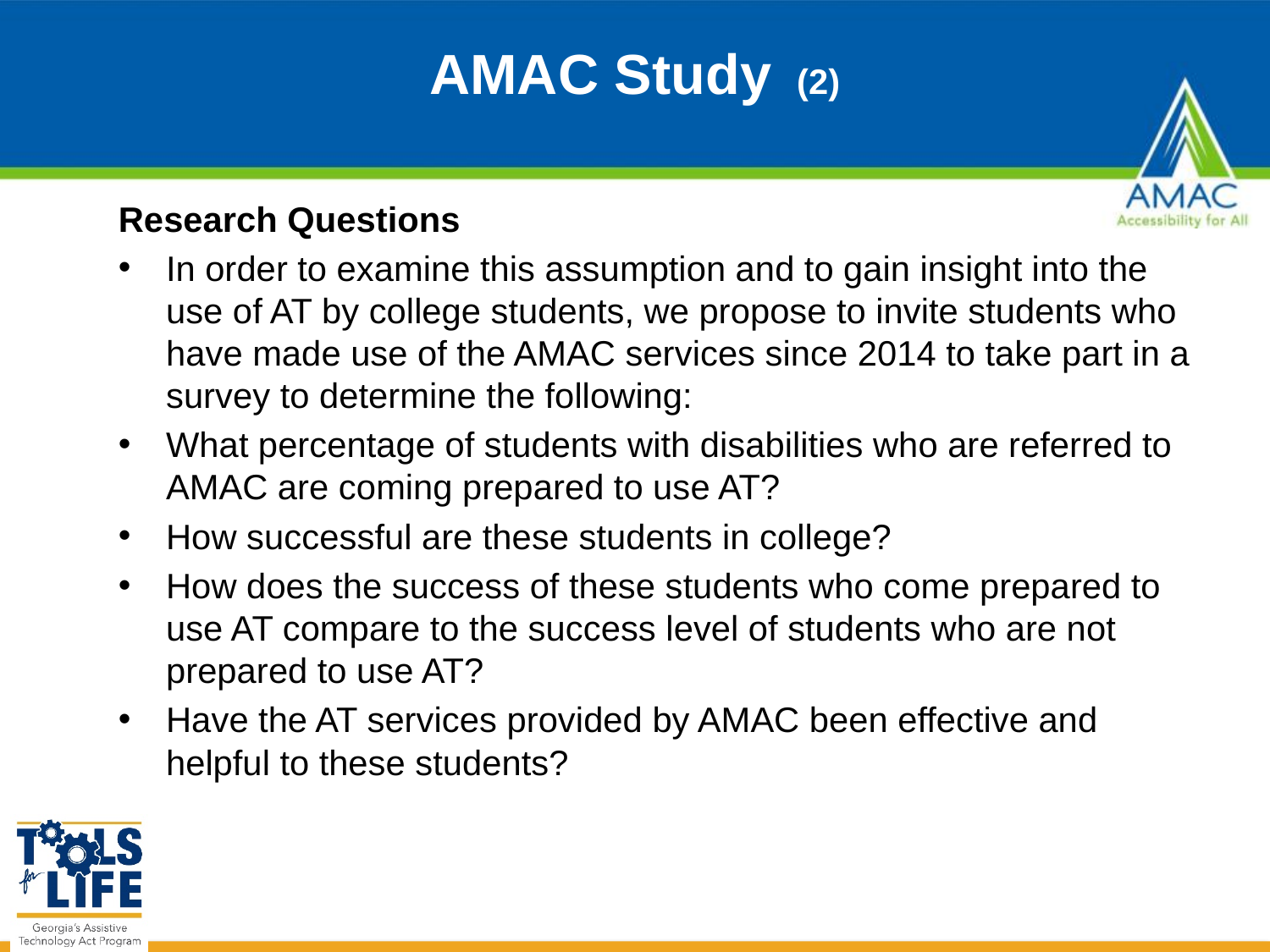

# AMAC Study  (2)
Research Questions
In order to examine this assumption and to gain insight into the use of AT by college students, we propose to invite students who have made use of the AMAC services since 2014 to take part in a survey to determine the following:
What percentage of students with disabilities who are referred to AMAC are coming prepared to use AT?
How successful are these students in college?
How does the success of these students who come prepared to use AT compare to the success level of students who are not prepared to use AT?
Have the AT services provided by AMAC been effective and helpful to these students?